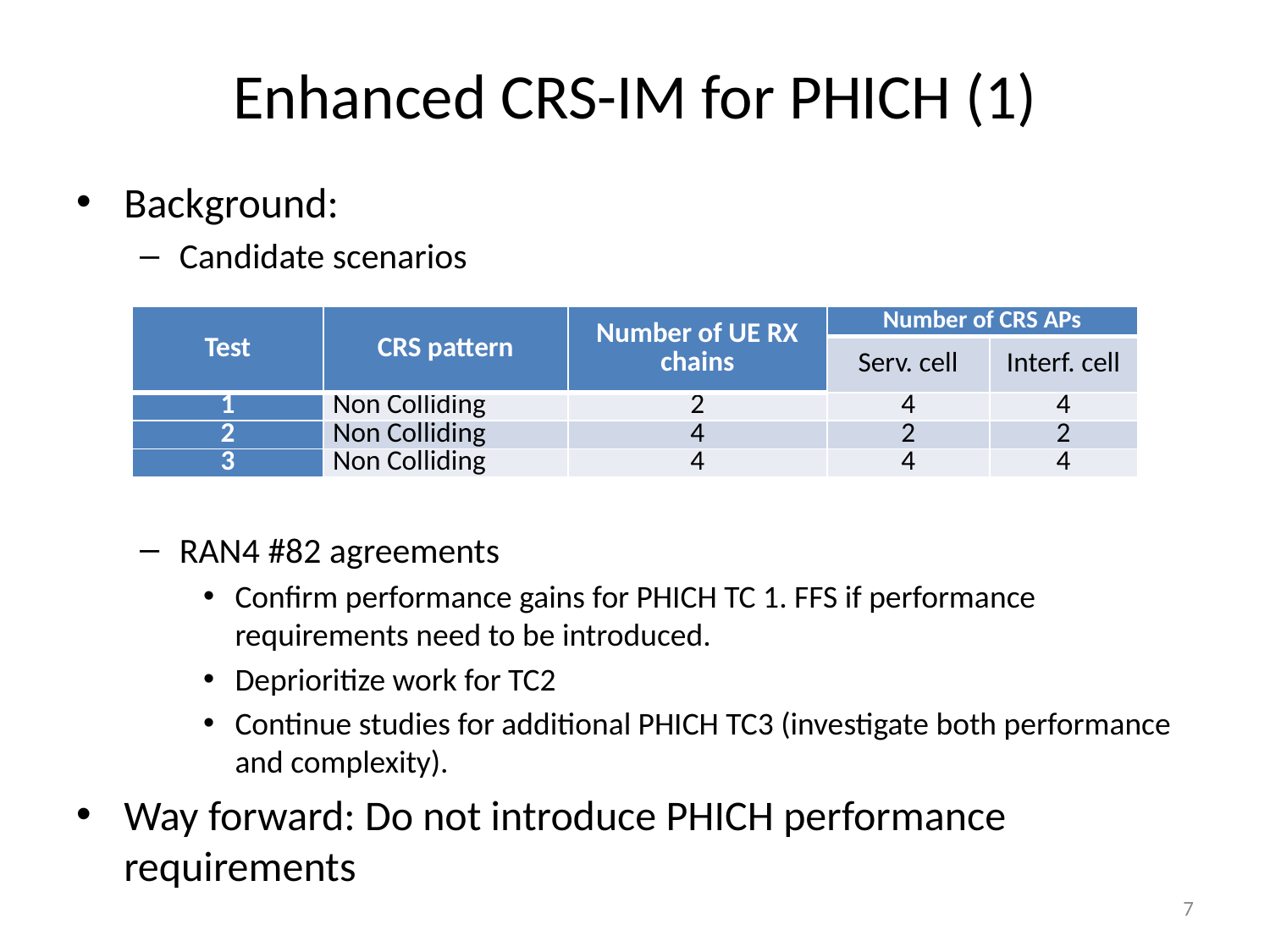

# Enhanced CRS-IM for PHICH (1)
Background:
Candidate scenarios

RAN4 #82 agreements
Confirm performance gains for PHICH TC 1. FFS if performance requirements need to be introduced.
Deprioritize work for TC2
Continue studies for additional PHICH TC3 (investigate both performance and complexity).
Way forward: Do not introduce PHICH performance requirements
| Test | CRS pattern | Number of UE RX chains | Number of CRS APs |  |
| --- | --- | --- | --- | --- |
|  |  |  | Serv. cell | Interf. cell |
| 1 | Non Colliding | 2 | 4 | 4 |
| 2 | Non Colliding | 4 | 2 | 2 |
| 3 | Non Colliding | 4 | 4 | 4 |
7